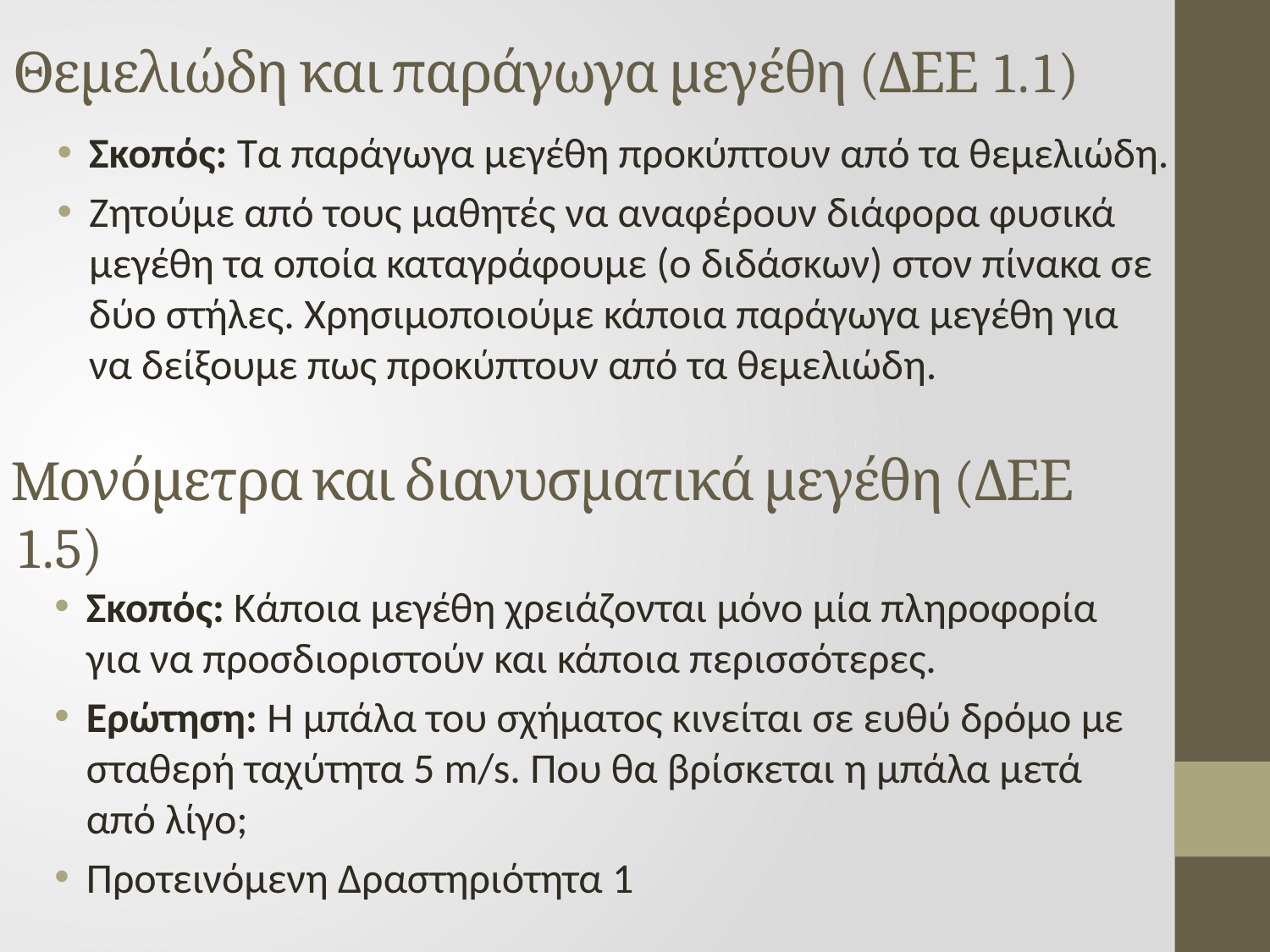

Θεμελιώδη και παράγωγα μεγέθη (ΔΕΕ 1.1)
Σκοπός: Τα παράγωγα μεγέθη προκύπτουν από τα θεμελιώδη.
Ζητούμε από τους μαθητές να αναφέρουν διάφορα φυσικά μεγέθη τα οποία καταγράφουμε (ο διδάσκων) στον πίνακα σε δύο στήλες. Χρησιμοποιούμε κάποια παράγωγα μεγέθη για να δείξουμε πως προκύπτουν από τα θεμελιώδη.
# Mονόμετρα και διανυσματικά μεγέθη (ΔΕΕ 1.5)
Σκοπός: Κάποια μεγέθη χρειάζονται μόνο μία πληροφορία για να προσδιοριστούν και κάποια περισσότερες.
Ερώτηση: Η μπάλα του σχήματος κινείται σε ευθύ δρόμο με σταθερή ταχύτητα 5 m/s. Που θα βρίσκεται η μπάλα μετά από λίγο;
Προτεινόμενη Δραστηριότητα 1